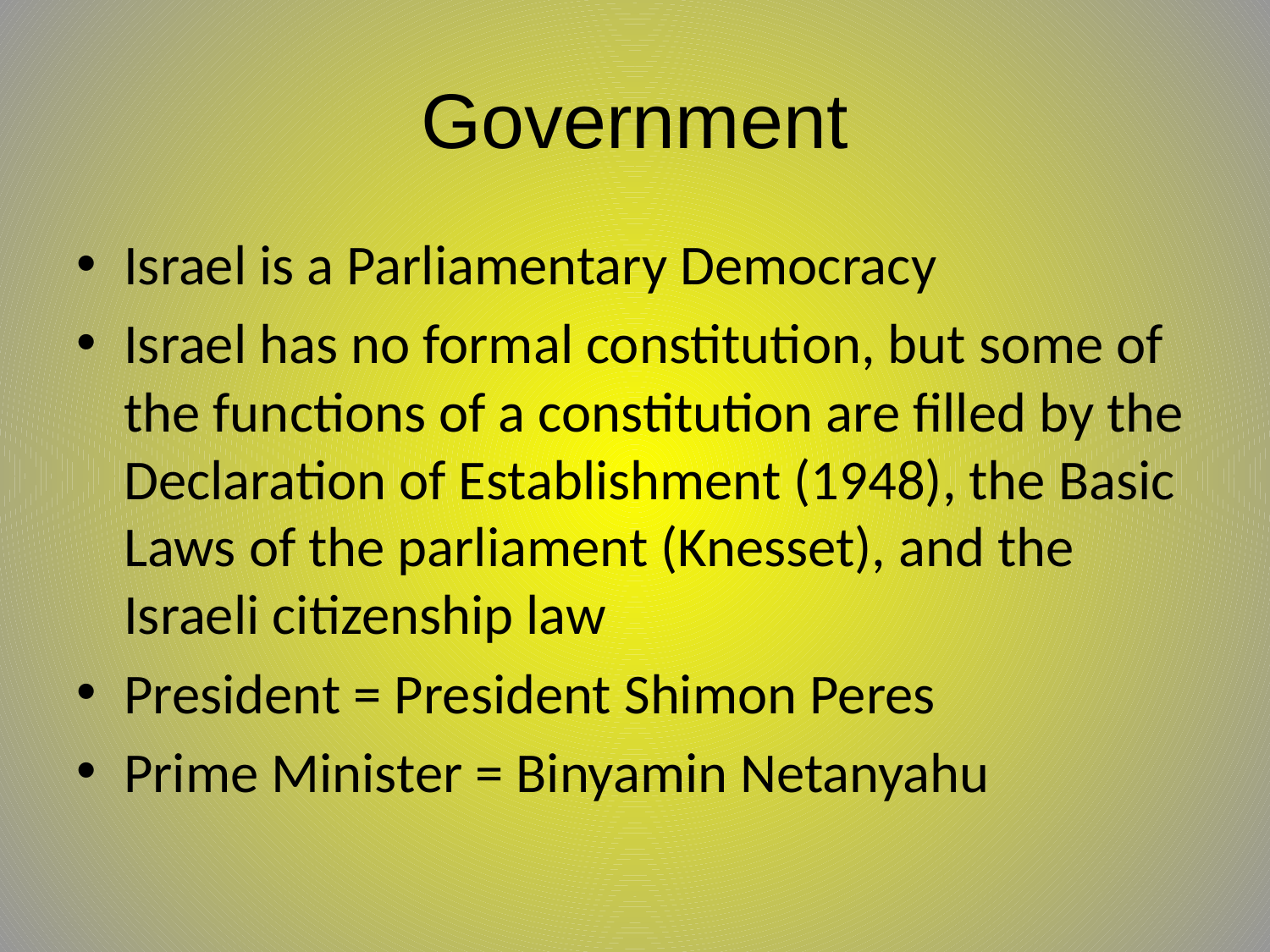

# Government
Israel is a Parliamentary Democracy
Israel has no formal constitution, but some of the functions of a constitution are filled by the Declaration of Establishment (1948), the Basic Laws of the parliament (Knesset), and the Israeli citizenship law
President = President Shimon Peres
Prime Minister = Binyamin Netanyahu